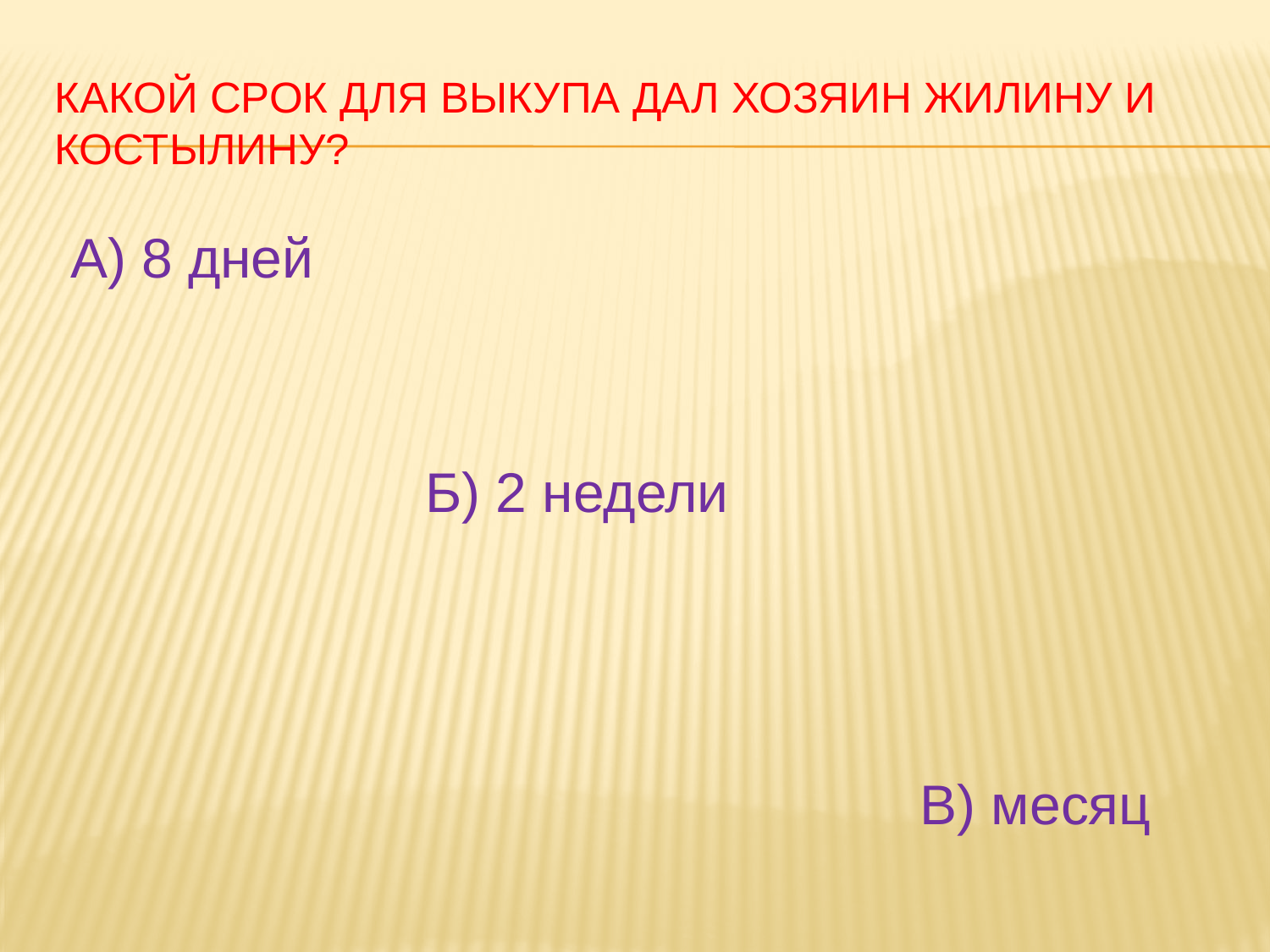

# Какой срок для выкупа дал хозяин Жилину и Костылину?
 А) 8 дней

                        Б) 2 недели

                                                        В) месяц